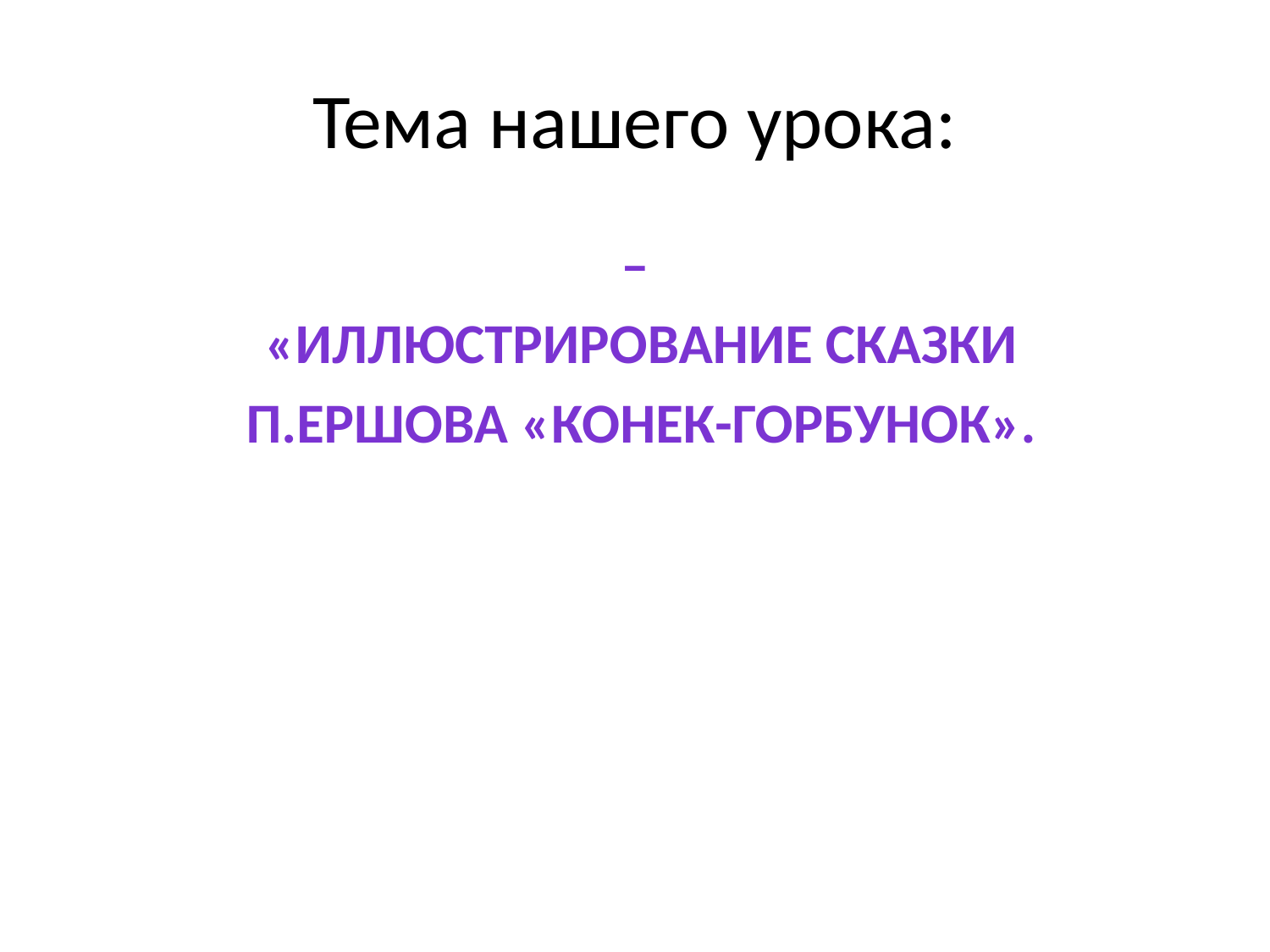

# Тема нашего урока:
–
 «Иллюстрирование сказки
 П.Ершова «Конек-горбунок».